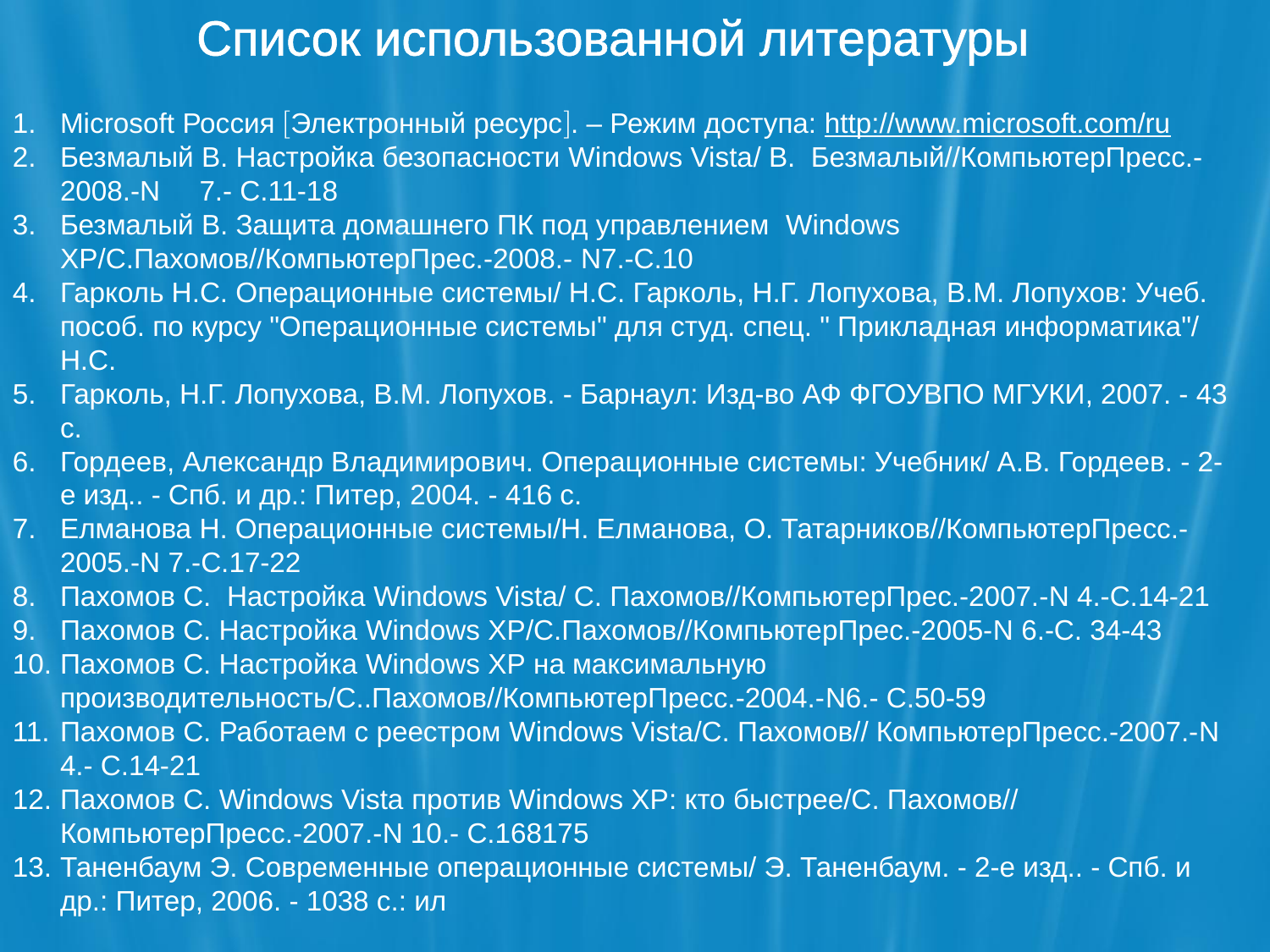

Список использованной литературы
Microsoft Россия [Электронный ресурс]. – Режим доступа: http://www.microsoft.com/ru
Безмалый В. Настройка безопасности Windows Vista/ В.  Безмалый//КомпьютерПресс.-2008.-N     7.- С.11-18
Безмалый В. Защита домашнего ПК под управлением  Windows XP/С.Пахомов//КомпьютерПрес.-2008.- N7.-С.10
Гарколь Н.С. Операционные системы/ Н.С. Гарколь, Н.Г. Лопухова, В.М. Лопухов: Учеб. пособ. по курсу "Операционные системы" для студ. спец. " Прикладная информатика"/ Н.С.
Гарколь, Н.Г. Лопухова, В.М. Лопухов. - Барнаул: Изд-во АФ ФГОУВПО МГУКИ, 2007. - 43 с.
Гордеев, Александр Владимирович. Операционные системы: Учебник/ А.В. Гордеев. - 2-е изд.. - Спб. и др.: Питер, 2004. - 416 с.
Елманова Н. Операционные системы/Н. Елманова, О. Татарников//КомпьютерПресс.-2005.-N 7.-С.17-22
Пахомов С.  Настройка Windows Vista/ С. Пахомов//КомпьютерПрес.-2007.-N 4.-С.14-21
Пахомов С. Настройка Windows XP/С.Пахомов//КомпьютерПрес.-2005-N 6.-С. 34-43
Пахомов С. Настройка Windows XP на максимальную производительность/С..Пахомов//КомпьютерПресс.-2004.-N6.- С.50-59
Пахомов С. Работаем с реестром Windows Vista/С. Пахомов// КомпьютерПресс.-2007.-N 4.- С.14-21
Пахомов С. Windows Vista против Windows XP: кто быстрее/С. Пахомов// КомпьютерПресс.-2007.-N 10.- С.168175
Таненбаум Э. Современные операционные системы/ Э. Таненбаум. - 2-е изд.. - Спб. и др.: Питер, 2006. - 1038 с.: ил